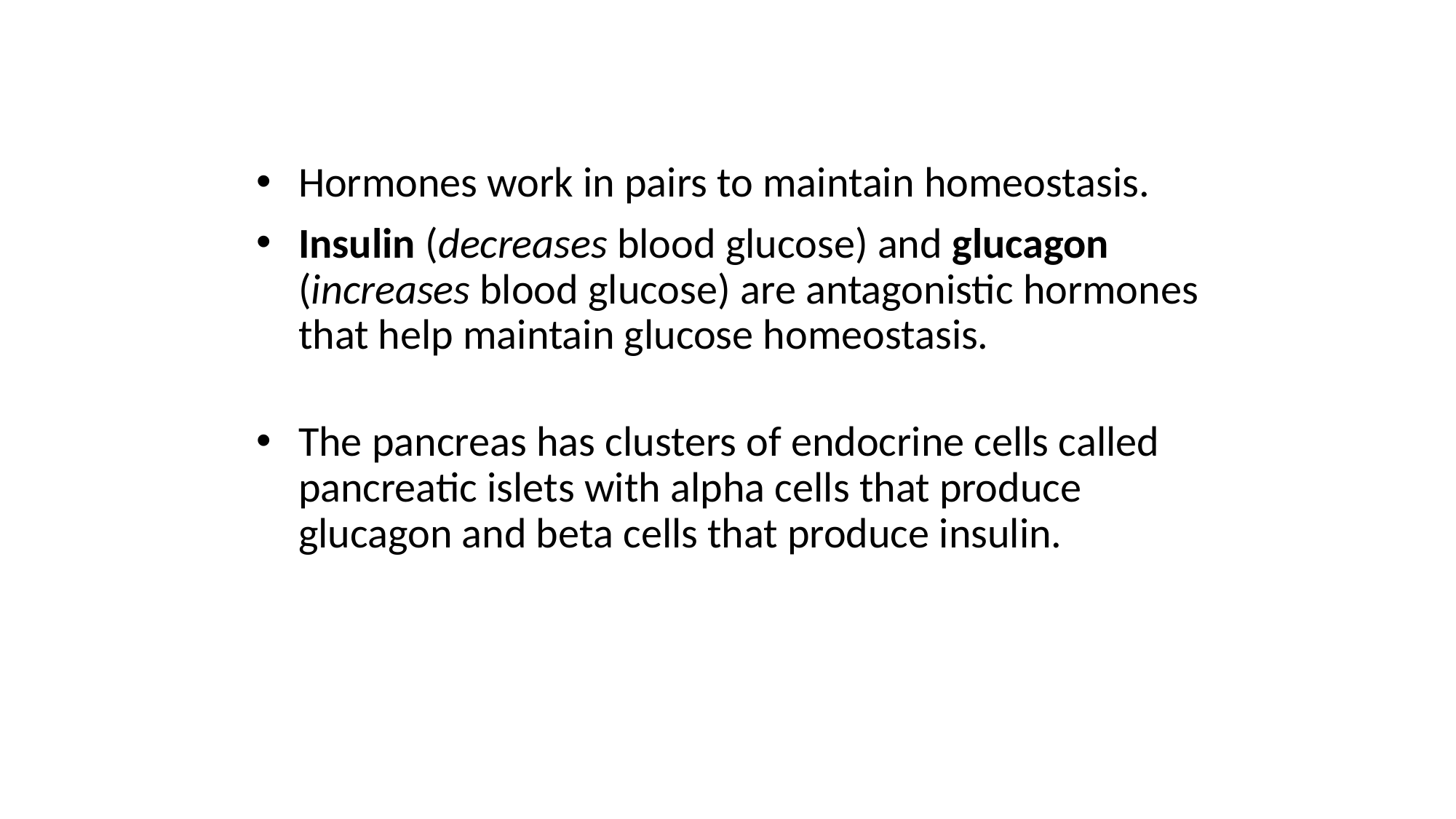

# Insulin and Glucagon: Control of Blood Glucose
Hormones work in pairs to maintain homeostasis.
Insulin (decreases blood glucose) and glucagon (increases blood glucose) are antagonistic hormones that help maintain glucose homeostasis.
The pancreas has clusters of endocrine cells called pancreatic islets with alpha cells that produce glucagon and beta cells that produce insulin.